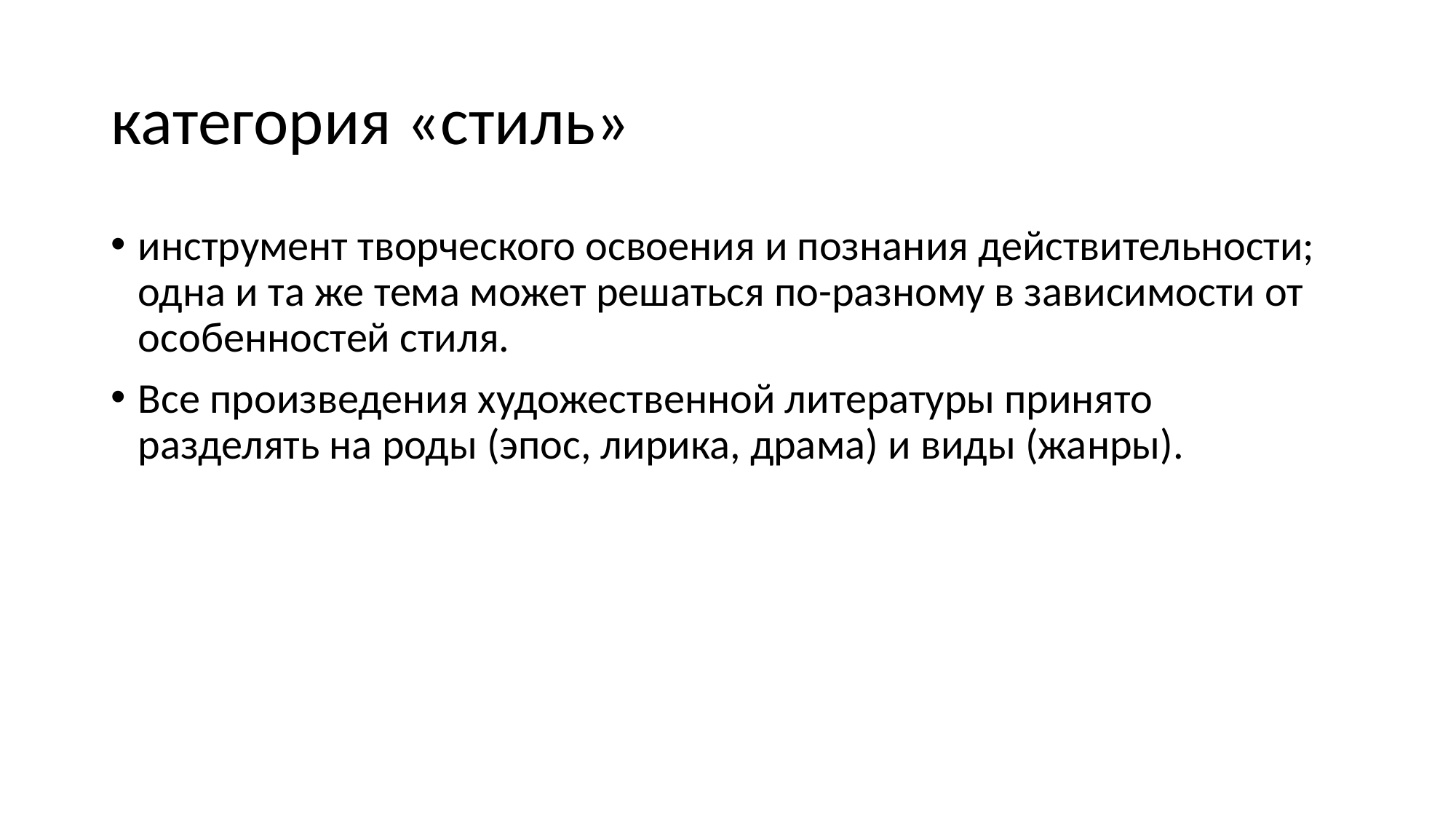

# категория «стиль»
инструмент творческого освоения и познания действительности; одна и та же тема может решаться по-разному в зависимости от особенностей стиля.
Все произведения художественной литературы принято разделять на роды (эпос, лирика, драма) и виды (жанры).